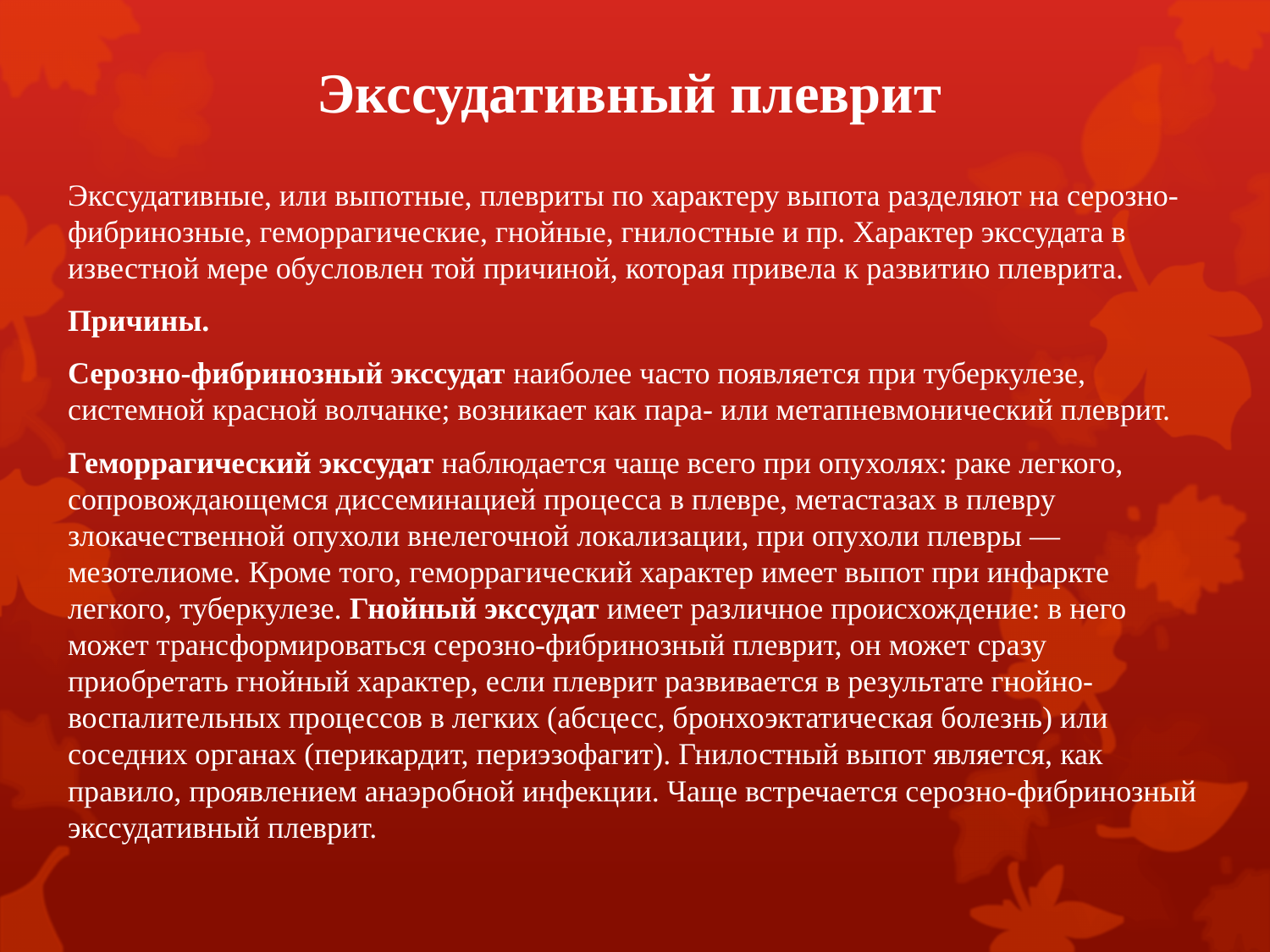

# Экссудативный плеврит
Экссудативные, или выпотные, плевриты по характеру выпота разделяют на серозно-фибринозные, геморрагические, гнойные, гнилостные и пр. Характер экссудата в известной мере обусловлен той причиной, которая привела к развитию плеврита.
Причины.
Серозно-фибринозный экссудат наиболее часто появляется при туберкулезе, системной красной волчанке; возникает как пара- или метапневмонический плеврит.
Геморрагический экссудат наблюдается чаще всего при опухолях: раке легкого, сопровождающемся диссеминацией процесса в плевре, метастазах в плевру злокачественной опухоли внелегочной локализации, при опухоли плевры — мезотелиоме. Кроме того, геморрагический характер имеет выпот при инфаркте легкого, туберкулезе. Гнойный экссудат имеет различное происхождение: в него может трансформироваться серозно-фибринозный плеврит, он может сразу приобретать гнойный характер, если плеврит развивается в результате гнойно-воспалительных процессов в легких (абсцесс, бронхоэктатическая болезнь) или соседних органах (перикардит, периэзофагит). Гнилостный выпот является, как правило, проявлением анаэробной инфекции. Чаще встречается серозно-фибринозный экссудативный плеврит.